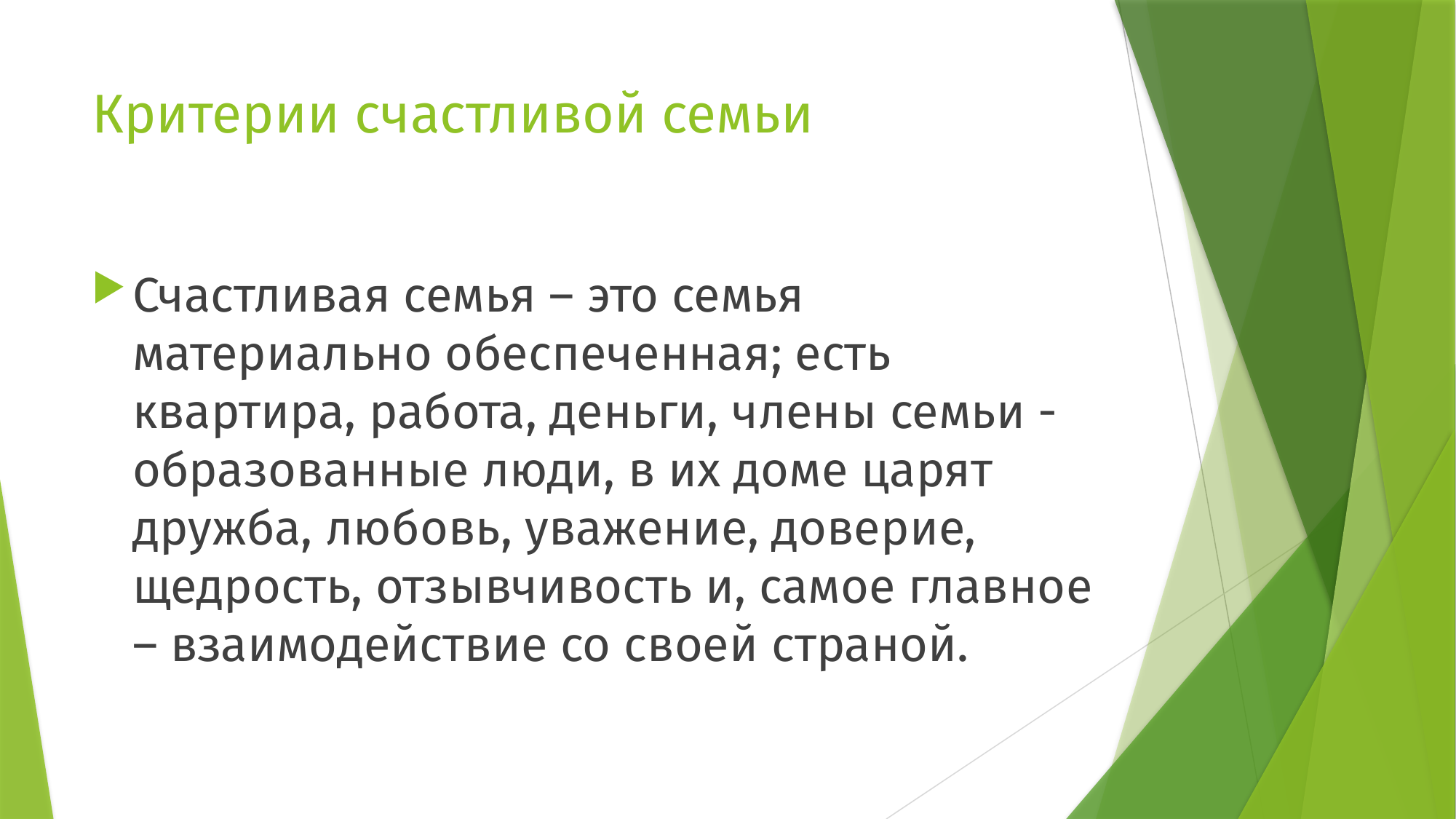

# Критерии счастливой семьи
Счастливая семья – это семья материально обеспеченная; есть квартира, работа, деньги, члены семьи - образованные люди, в их доме царят дружба, любовь, уважение, доверие, щедрость, отзывчивость и, самое главное – взаимодействие со своей страной.